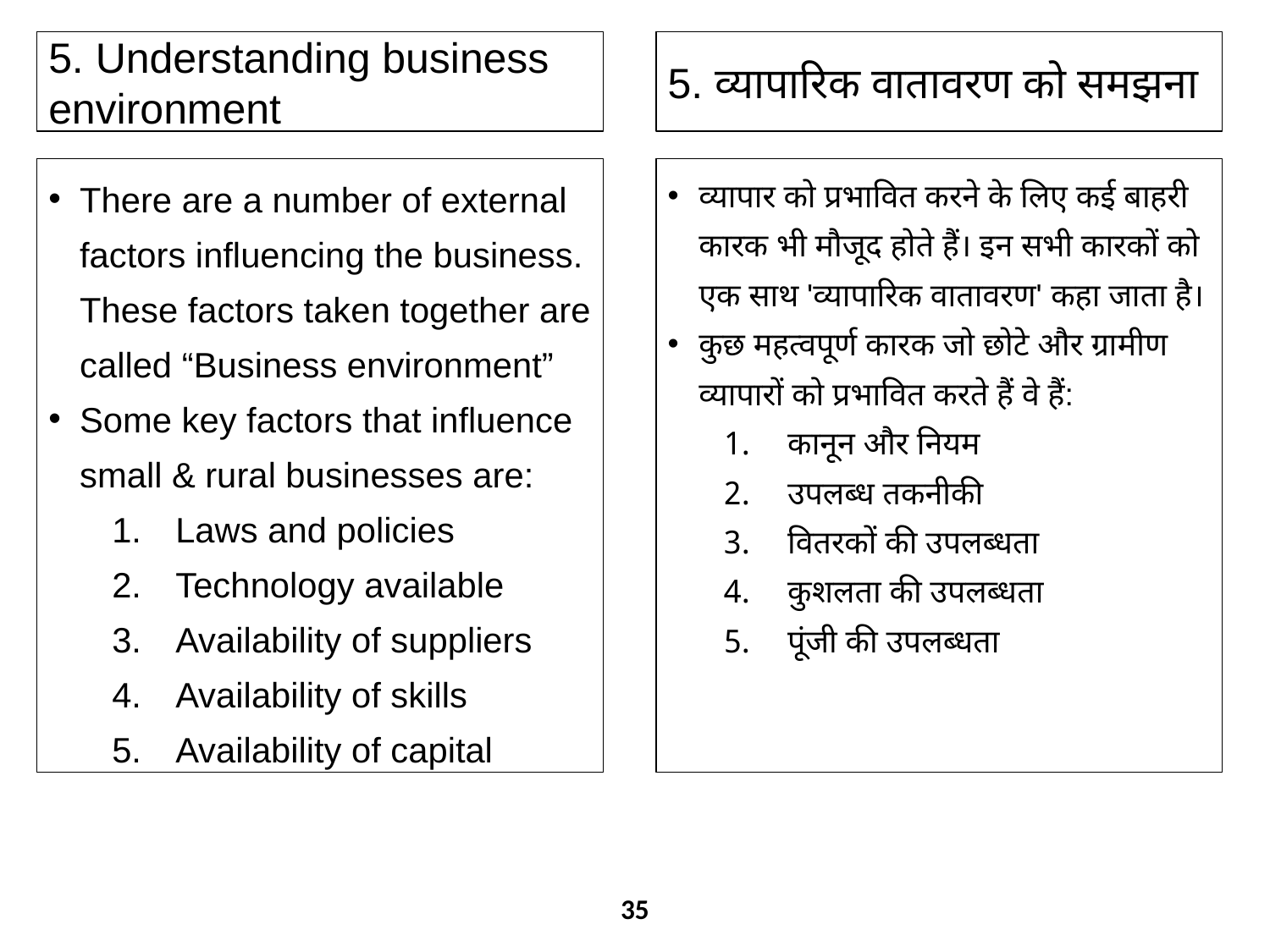

5. Understanding business environment
5. व्यापारिक वातावरण को समझना
There are a number of external factors influencing the business. These factors taken together are called “Business environment”
Some key factors that influence small & rural businesses are:
Laws and policies
Technology available
Availability of suppliers
Availability of skills
Availability of capital
व्यापार को प्रभावित करने के लिए कई बाहरी कारक भी मौजूद होते हैं। इन सभी कारकों को एक साथ 'व्यापारिक वातावरण' कहा जाता है।
कुछ महत्वपूर्ण कारक जो छोटे और ग्रामीण व्यापारों को प्रभावित करते हैं वे हैं:
कानून और नियम
उपलब्ध तकनीकी
वितरकों की उपलब्धता
कुशलता की उपलब्धता
पूंजी की उपलब्धता

35